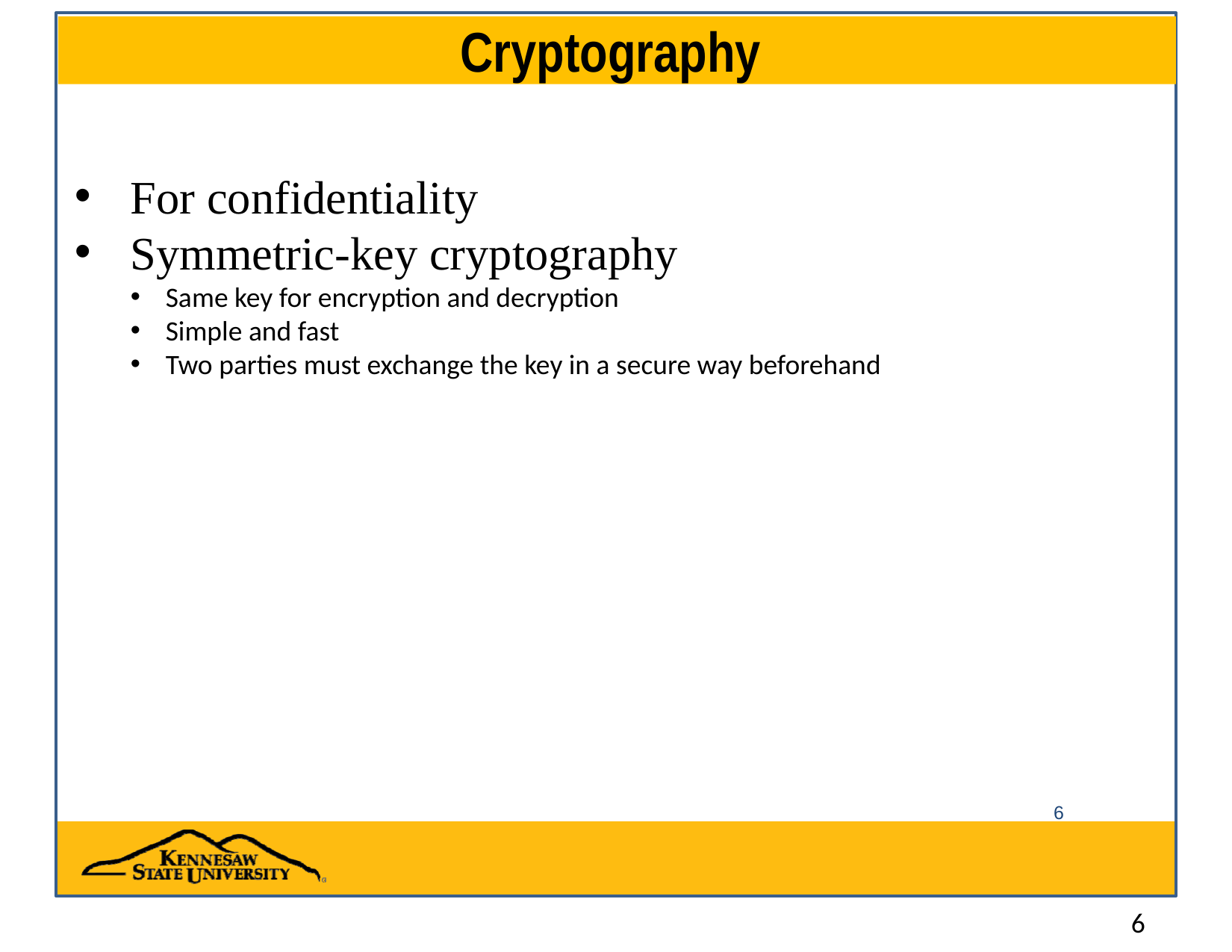

# Cryptography
For confidentiality
Symmetric-key cryptography
Same key for encryption and decryption
Simple and fast
Two parties must exchange the key in a secure way beforehand
6